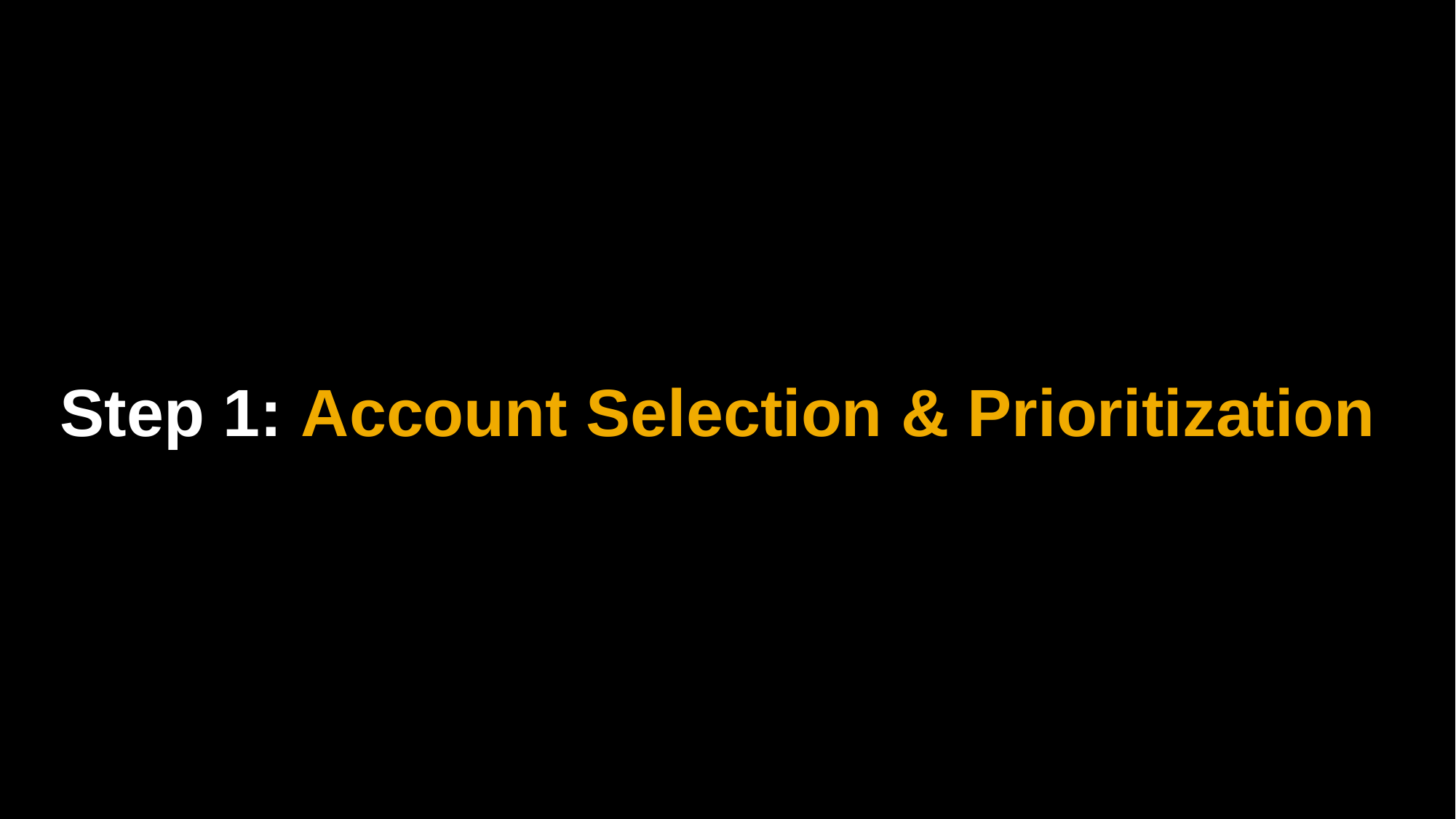

# Step 1: Account Selection & Prioritization